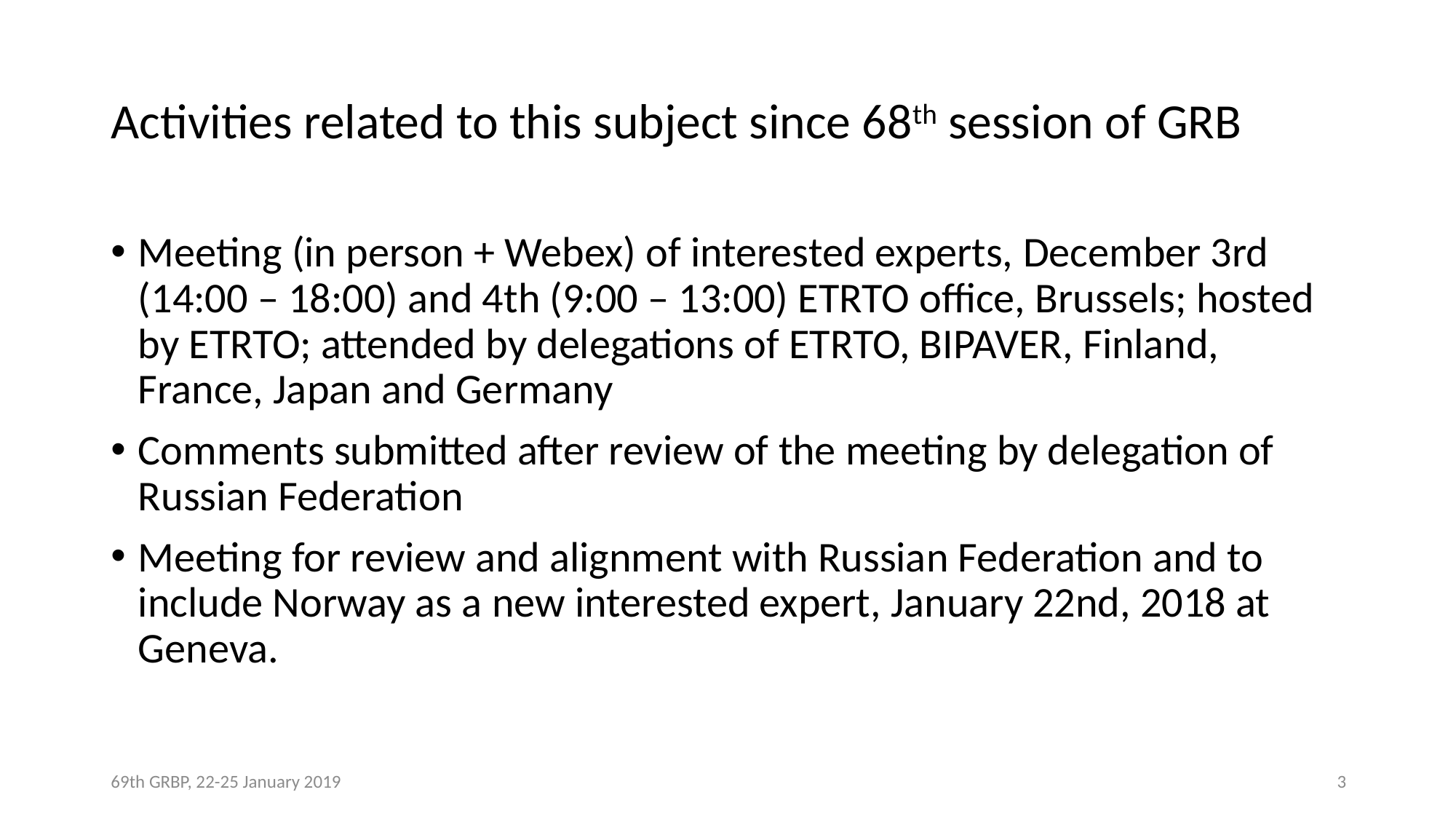

# Activities related to this subject since 68th session of GRB
Meeting (in person + Webex) of interested experts, December 3rd (14:00 – 18:00) and 4th (9:00 – 13:00) ETRTO office, Brussels; hosted by ETRTO; attended by delegations of ETRTO, BIPAVER, Finland, France, Japan and Germany
Comments submitted after review of the meeting by delegation of Russian Federation
Meeting for review and alignment with Russian Federation and to include Norway as a new interested expert, January 22nd, 2018 at Geneva.

69th GRBP, 22-25 January 2019
3